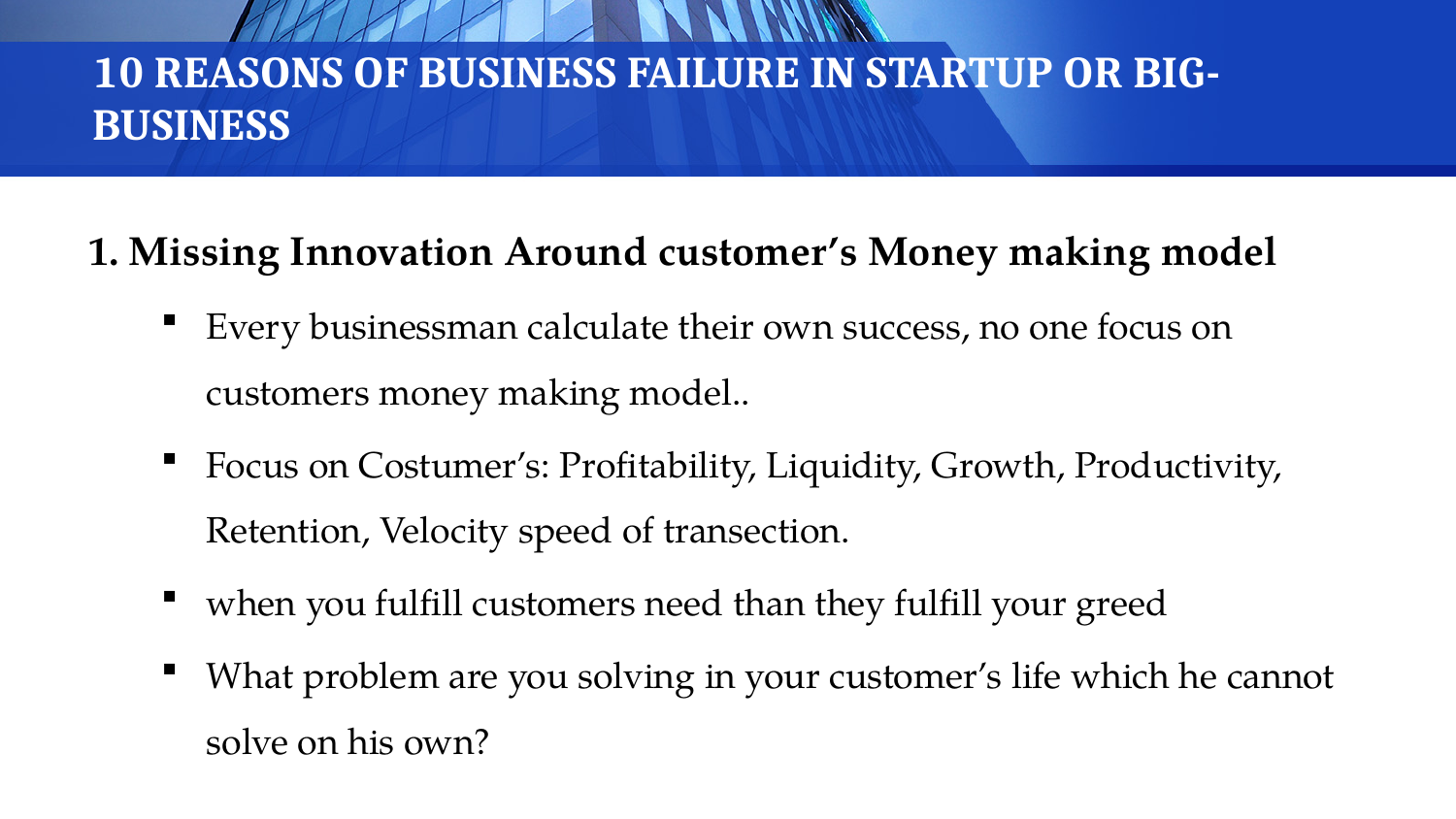

# 10 REASONS OF BUSINESS FAILURE IN STARTUP OR BIG-BUSINESS
1. Missing Innovation Around customer’s Money making model
Every businessman calculate their own success, no one focus on customers money making model..
Focus on Costumer’s: Profitability, Liquidity, Growth, Productivity, Retention, Velocity speed of transection.
when you fulfill customers need than they fulfill your greed
What problem are you solving in your customer’s life which he cannot solve on his own?